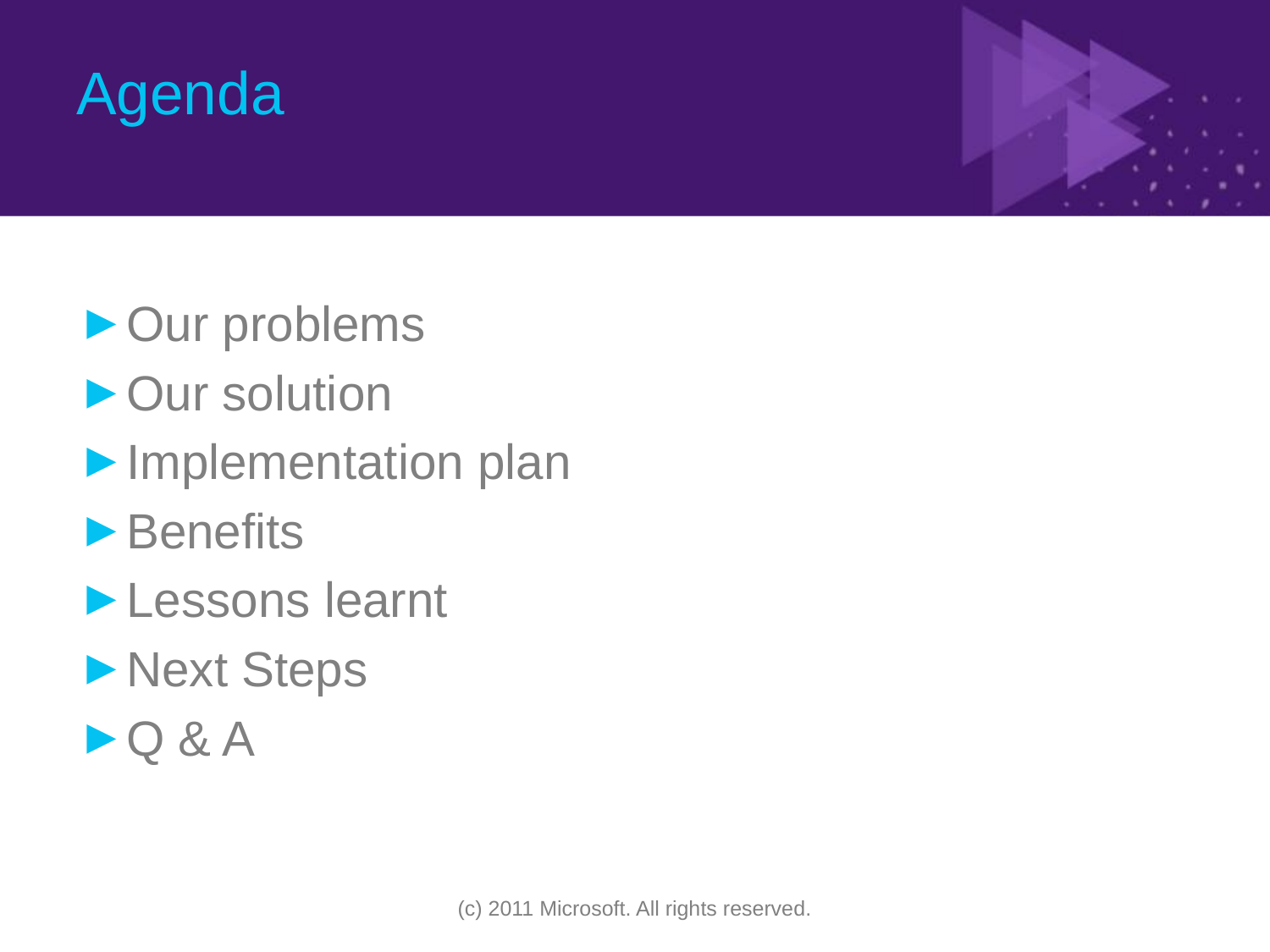

# Agenda
Our problems
Our solution
Implementation plan
Benefits
Lessons learnt
Next Steps
Q & A
(c) 2011 Microsoft. All rights reserved.